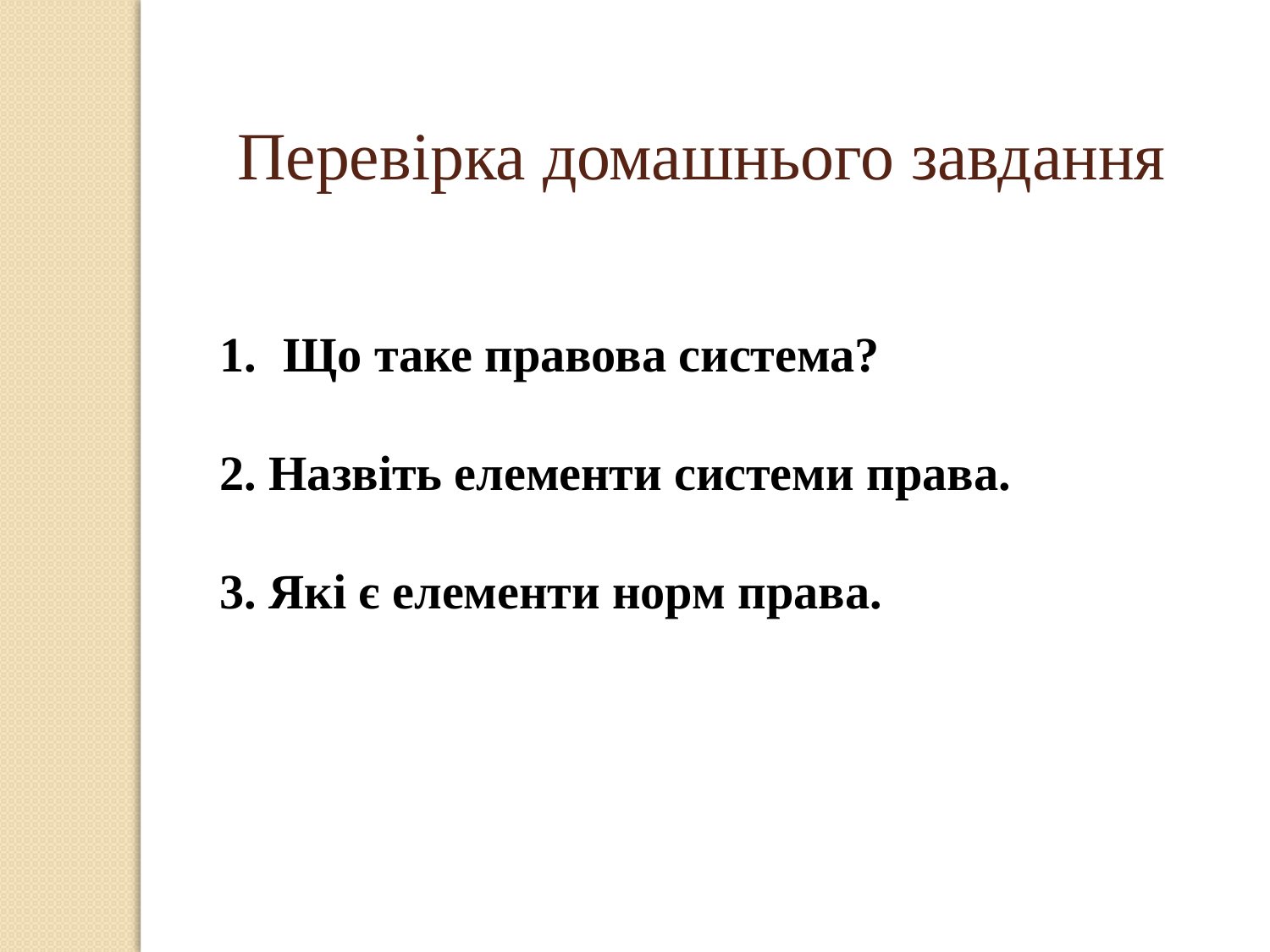

Перевірка домашнього завдання
Що таке правова система?

2. Назвіть елементи системи права.

3. Які є елементи норм права.